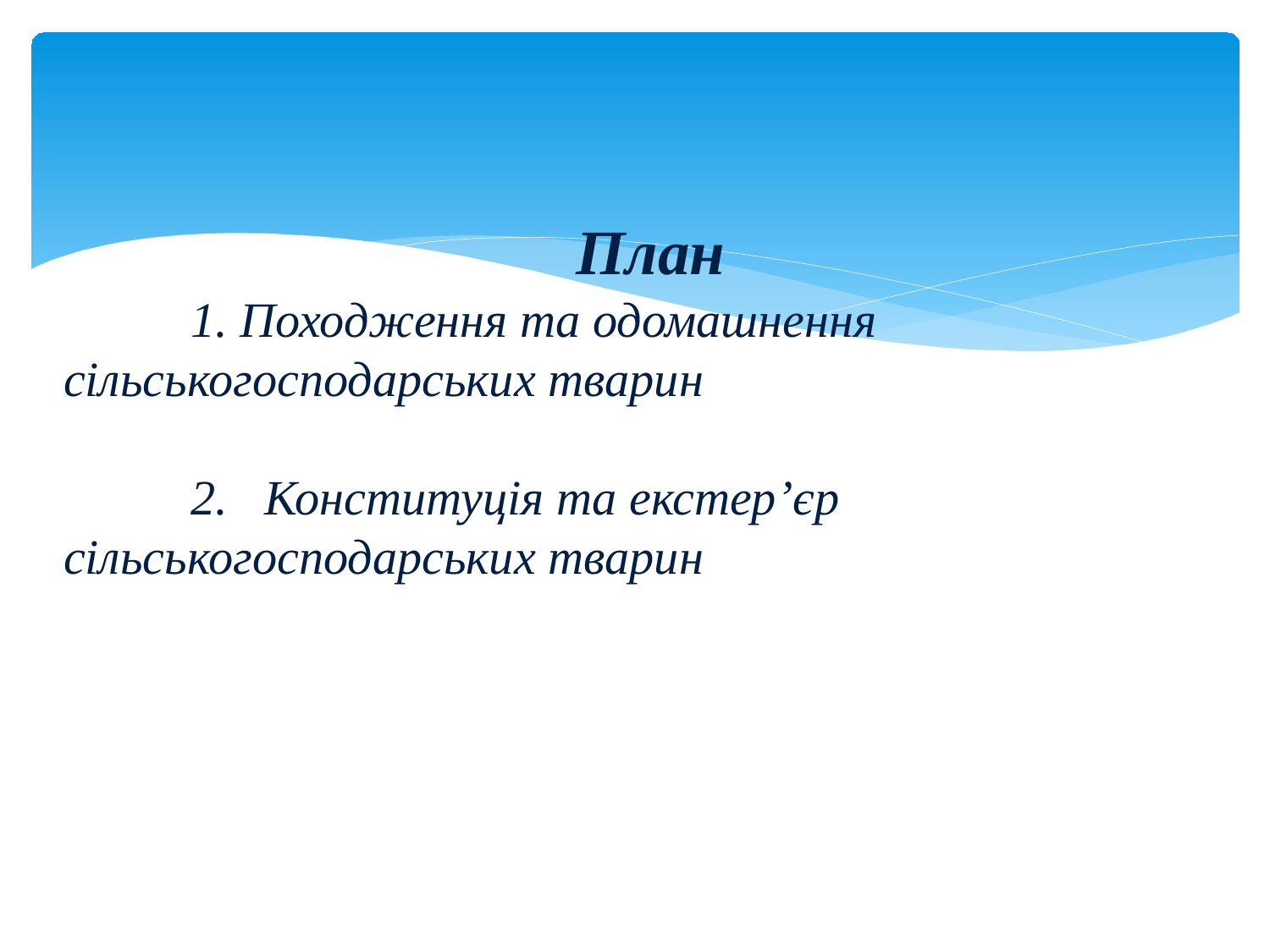

План
	1. Походження та одомашнення сільськогосподарських тварин

	2.   Конституція та екстер’єр сільськогосподарських тварин